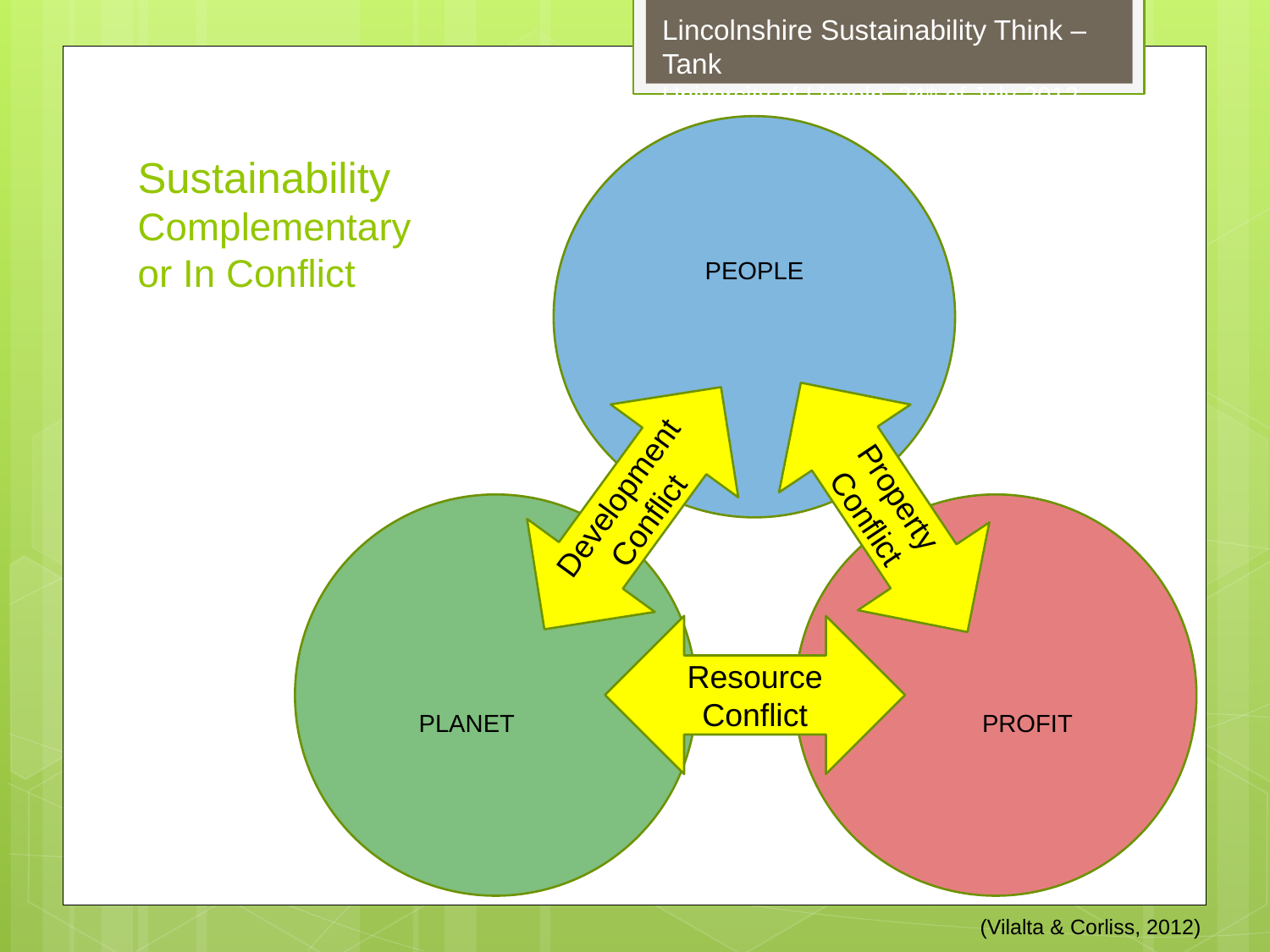

PEOPLE
PLANET
PROFIT
# Sustainability Complementary or In Conflict
Property Conflict
Development Conflict
Resource Conflict
(Vilalta & Corliss, 2012)